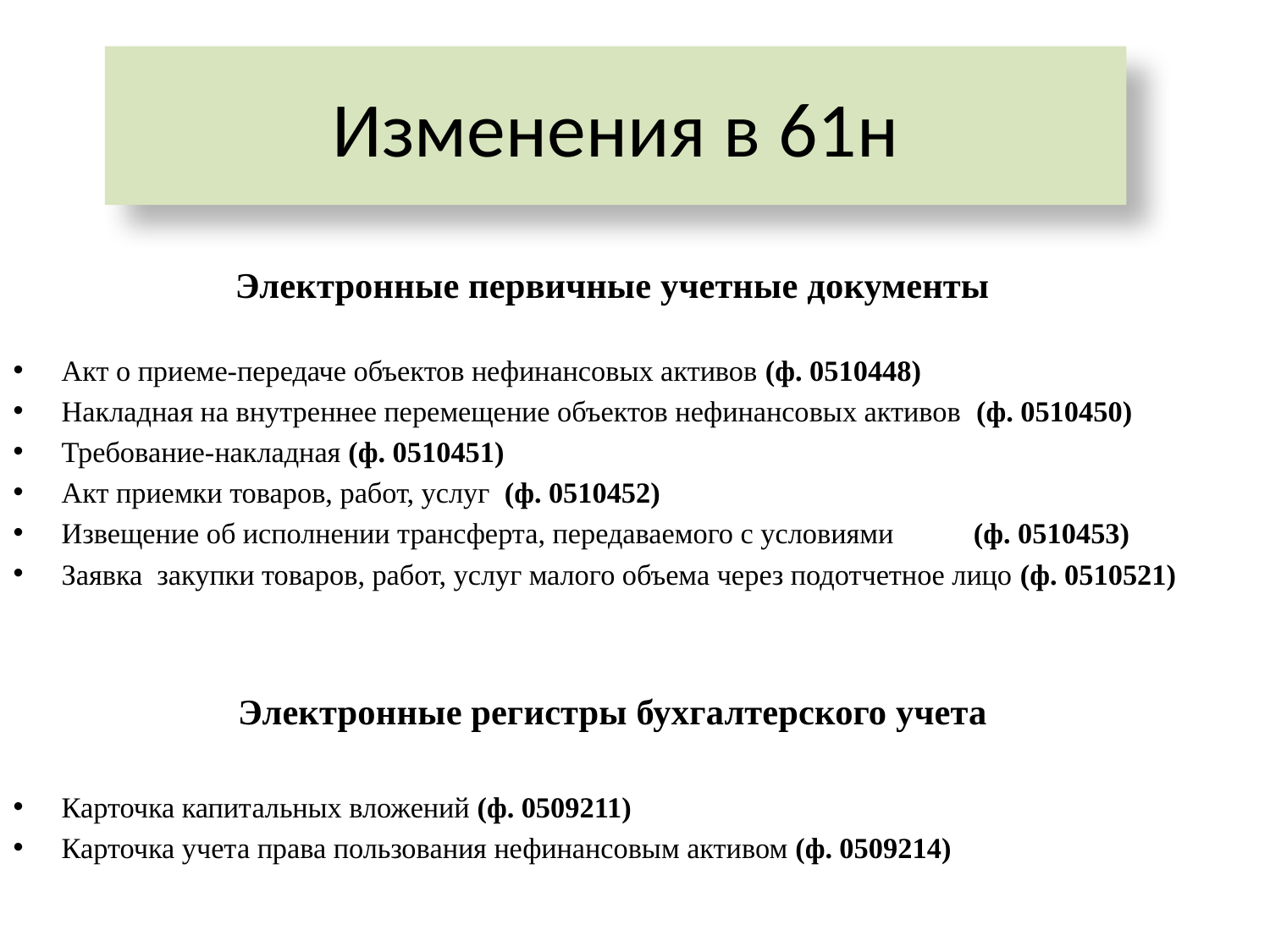

# Изменения в 61н
Электронные первичные учетные документы

Акт о приеме-передаче объектов нефинансовых активов (ф. 0510448)
Накладная на внутреннее перемещение объектов нефинансовых активов  (ф. 0510450)
Требование-накладная (ф. 0510451)
Акт приемки товаров, работ, услуг  (ф. 0510452)
Извещение об исполнении трансферта, передаваемого с условиями           (ф. 0510453)
Заявка  закупки товаров, работ, услуг малого объема через подотчетное лицо (ф. 0510521)

Электронные регистры бухгалтерского учета

Карточка капитальных вложений (ф. 0509211)
Карточка учета права пользования нефинансовым активом (ф. 0509214)